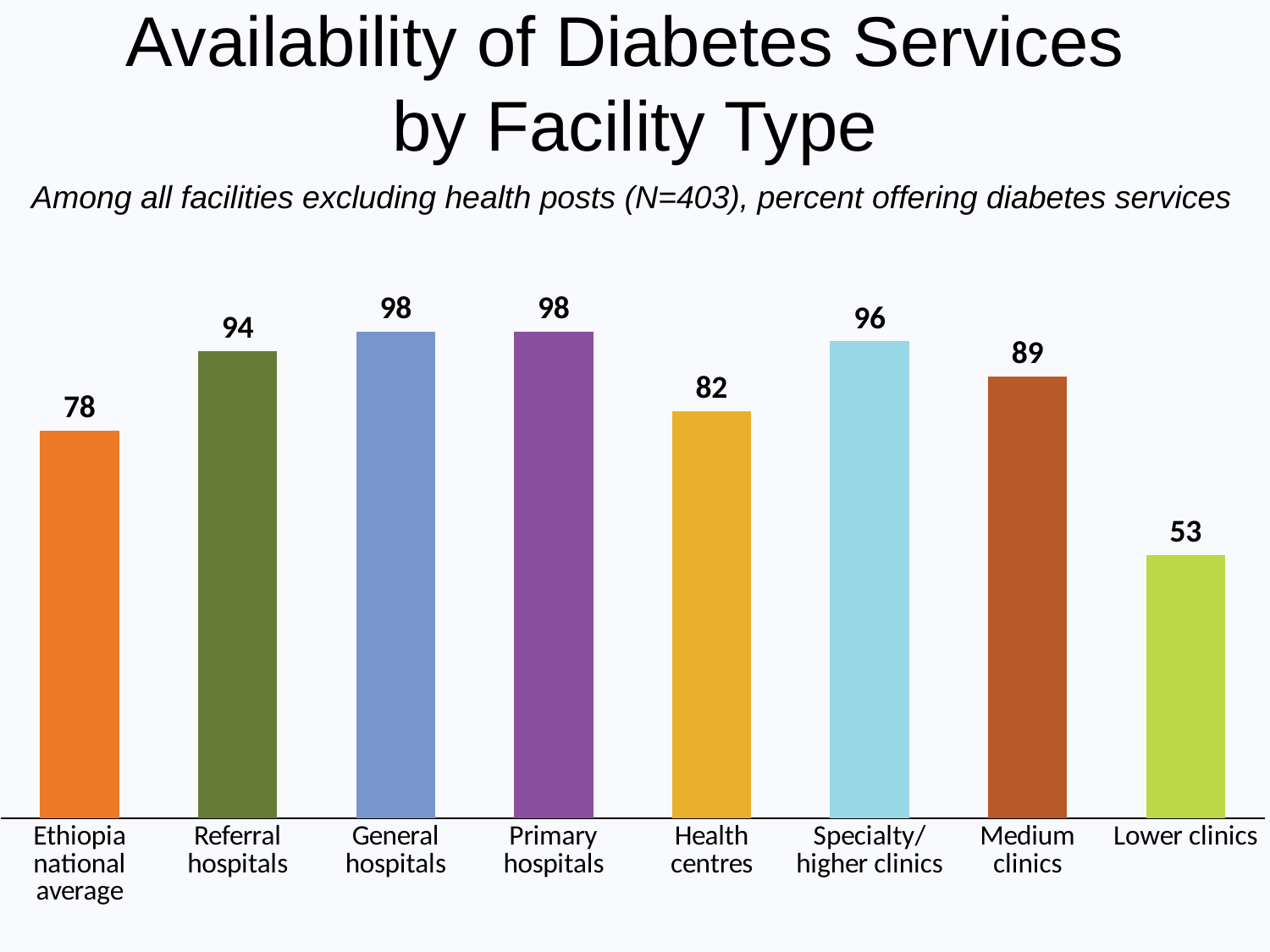

Availability of Diabetes Services
by Facility Type
Among all facilities excluding health posts (N=403), percent offering diabetes services

### Chart

| Category | Diabetes |
|---|---|
| Ethiopia national average | 78.0 |
| Referral hospitals | 94.0 |
| General hospitals | 98.0 |
| Primary hospitals | 98.0 |
| Health centres | 82.0 |
| Specialty/ higher clinics | 96.0 |
| Medium clinics | 89.0 |
| Lower clinics | 53.0 |